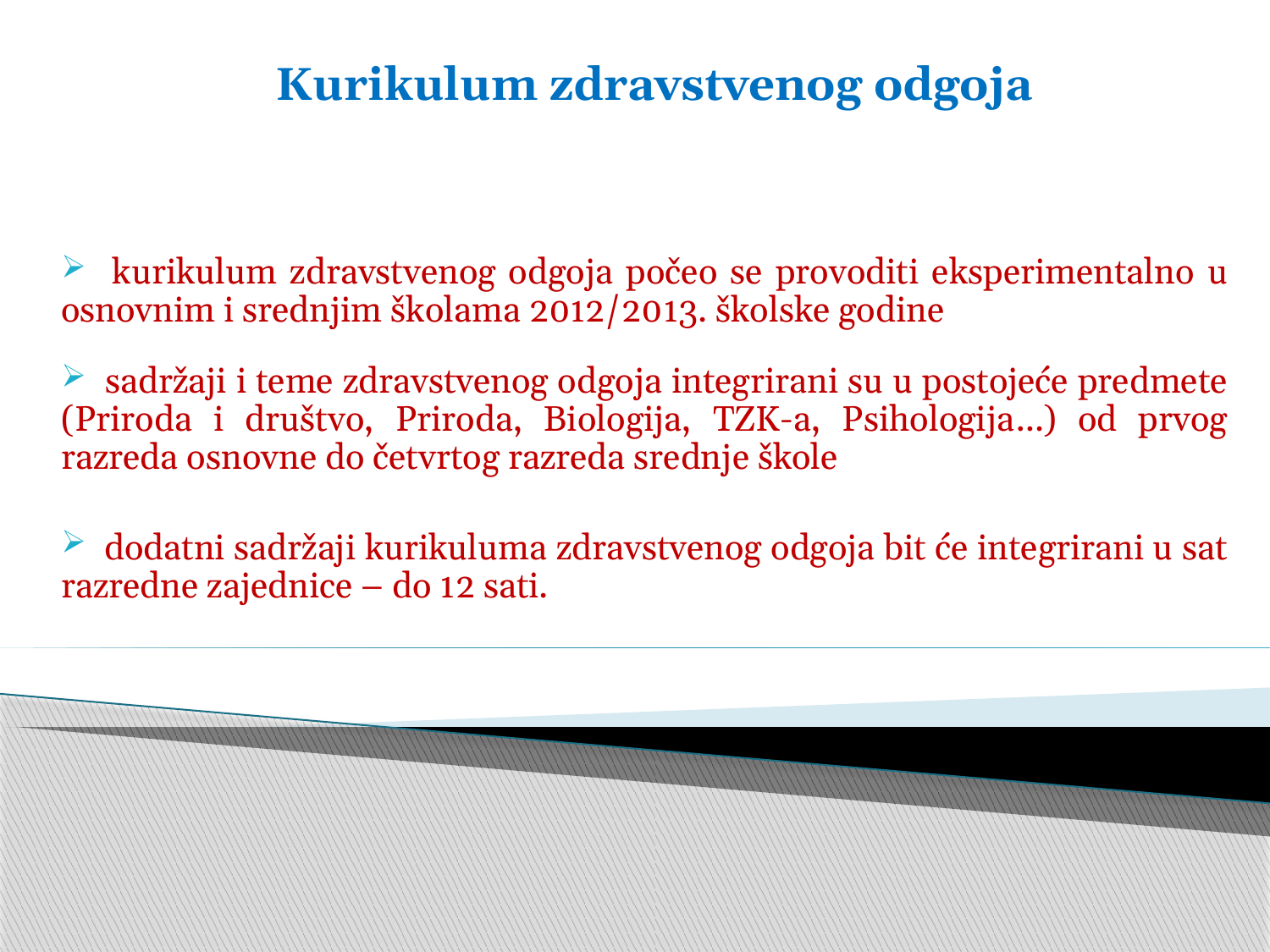

# Kurikulum zdravstvenog odgoja

  kurikulum zdravstvenog odgoja počeo se provoditi eksperimentalno u osnovnim i srednjim školama 2012/2013. školske godine

  sadržaji i teme zdravstvenog odgoja integrirani su u postojeće predmete (Priroda i društvo, Priroda, Biologija, TZK-a, Psihologija…) od prvog razreda osnovne do četvrtog razreda srednje škole

  dodatni sadržaji kurikuluma zdravstvenog odgoja bit će integrirani u sat razredne zajednice – do 12 sati.